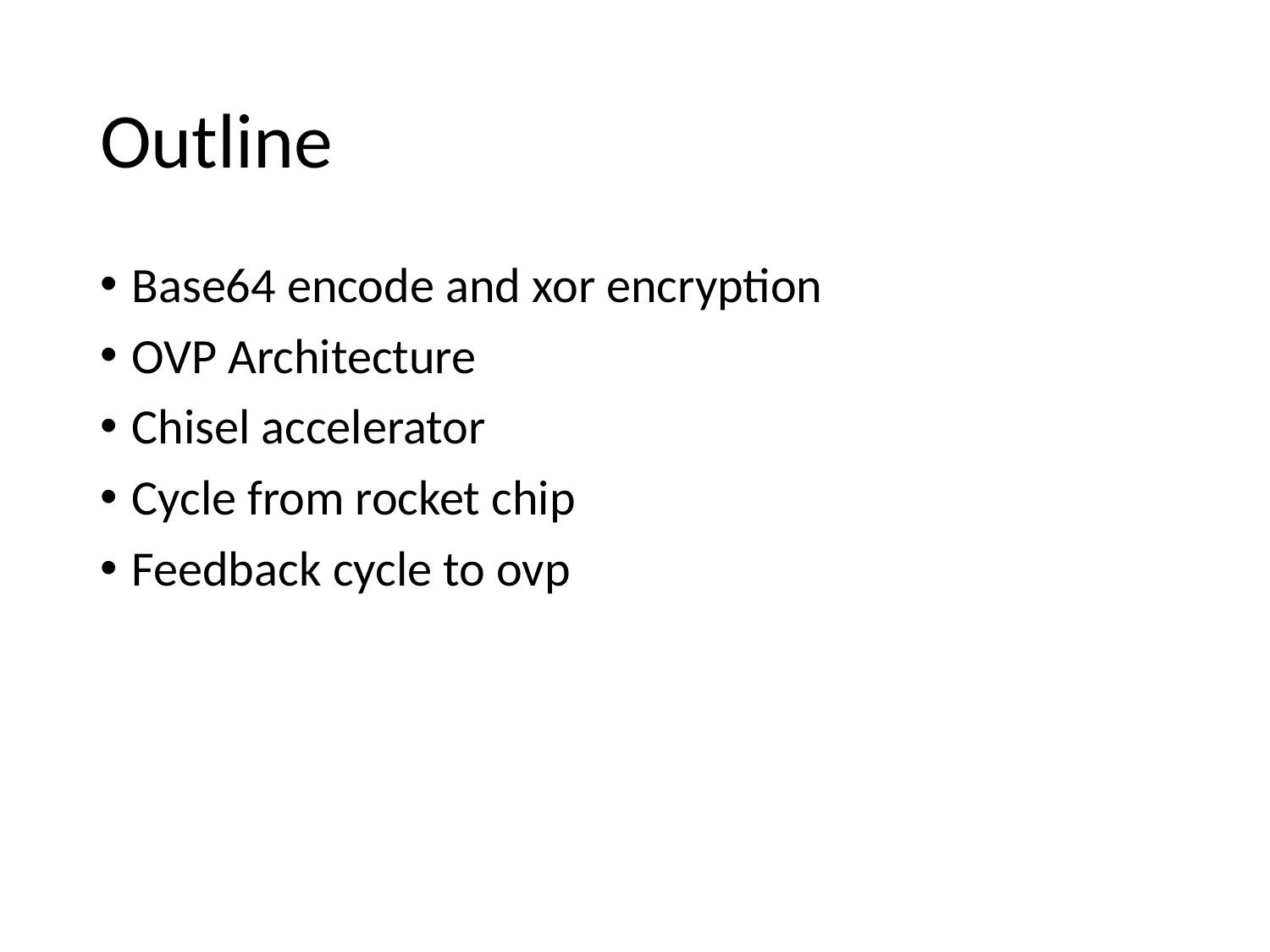

# Outline
Base64 encode and xor encryption
OVP Architecture
Chisel accelerator
Cycle from rocket chip
Feedback cycle to ovp